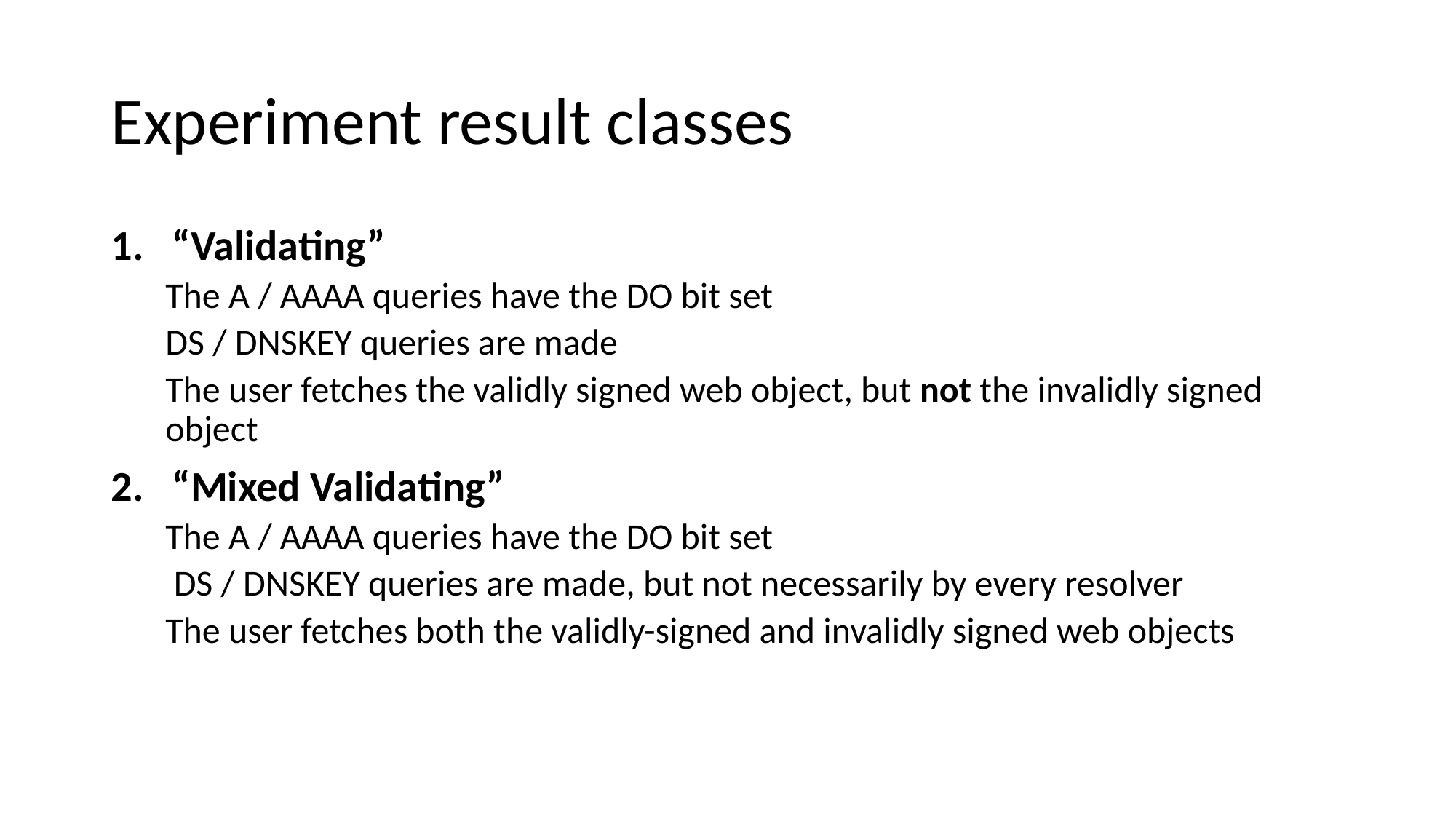

# Experiment result classes
“Validating”
The A / AAAA queries have the DO bit set
DS / DNSKEY queries are made
The user fetches the validly signed web object, but not the invalidly signed object
“Mixed Validating”
The A / AAAA queries have the DO bit set
 DS / DNSKEY queries are made, but not necessarily by every resolver
The user fetches both the validly-signed and invalidly signed web objects